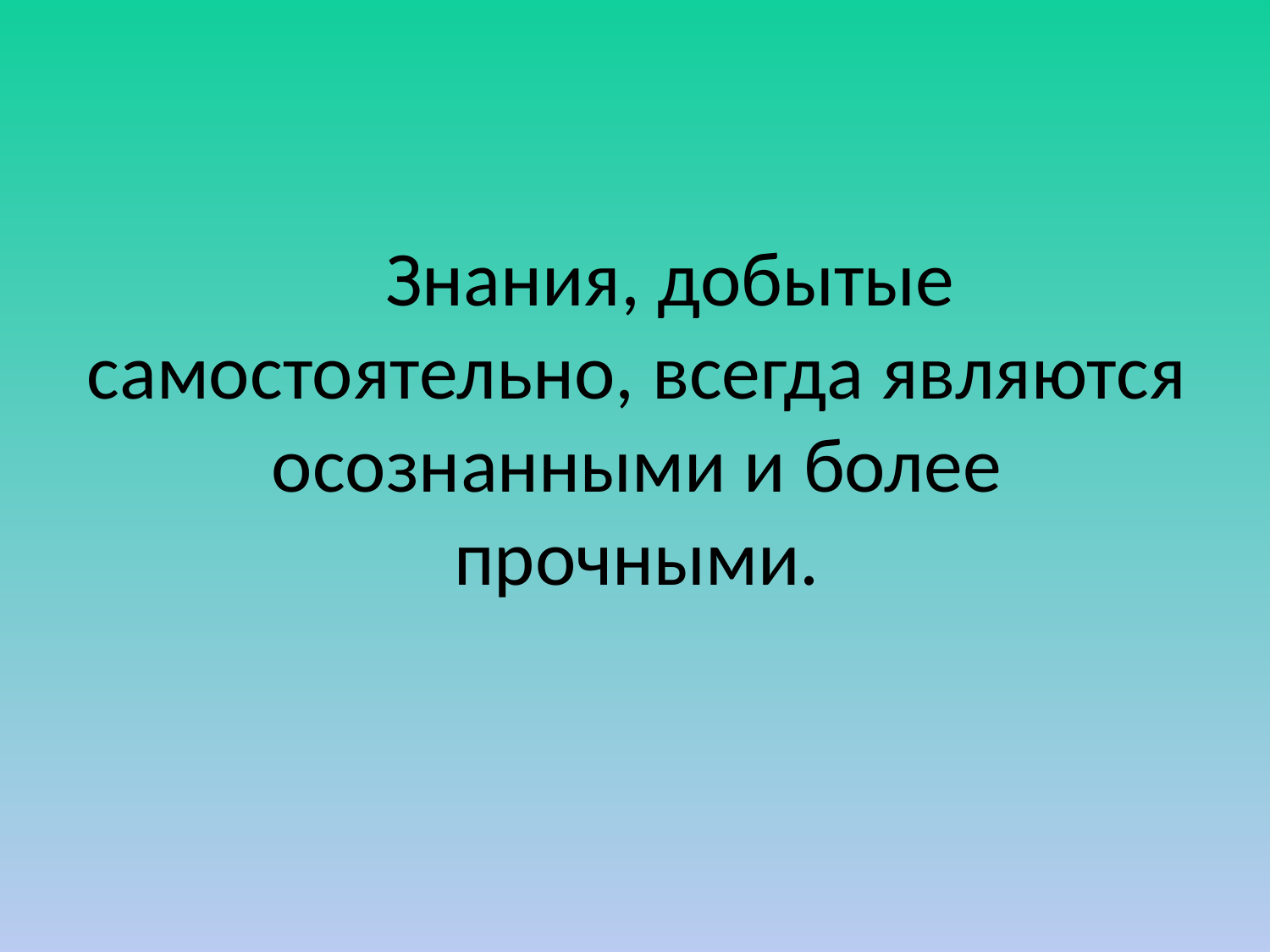

#
         Знания, добытые самостоятельно, всегда являются осознанными и более прочными.